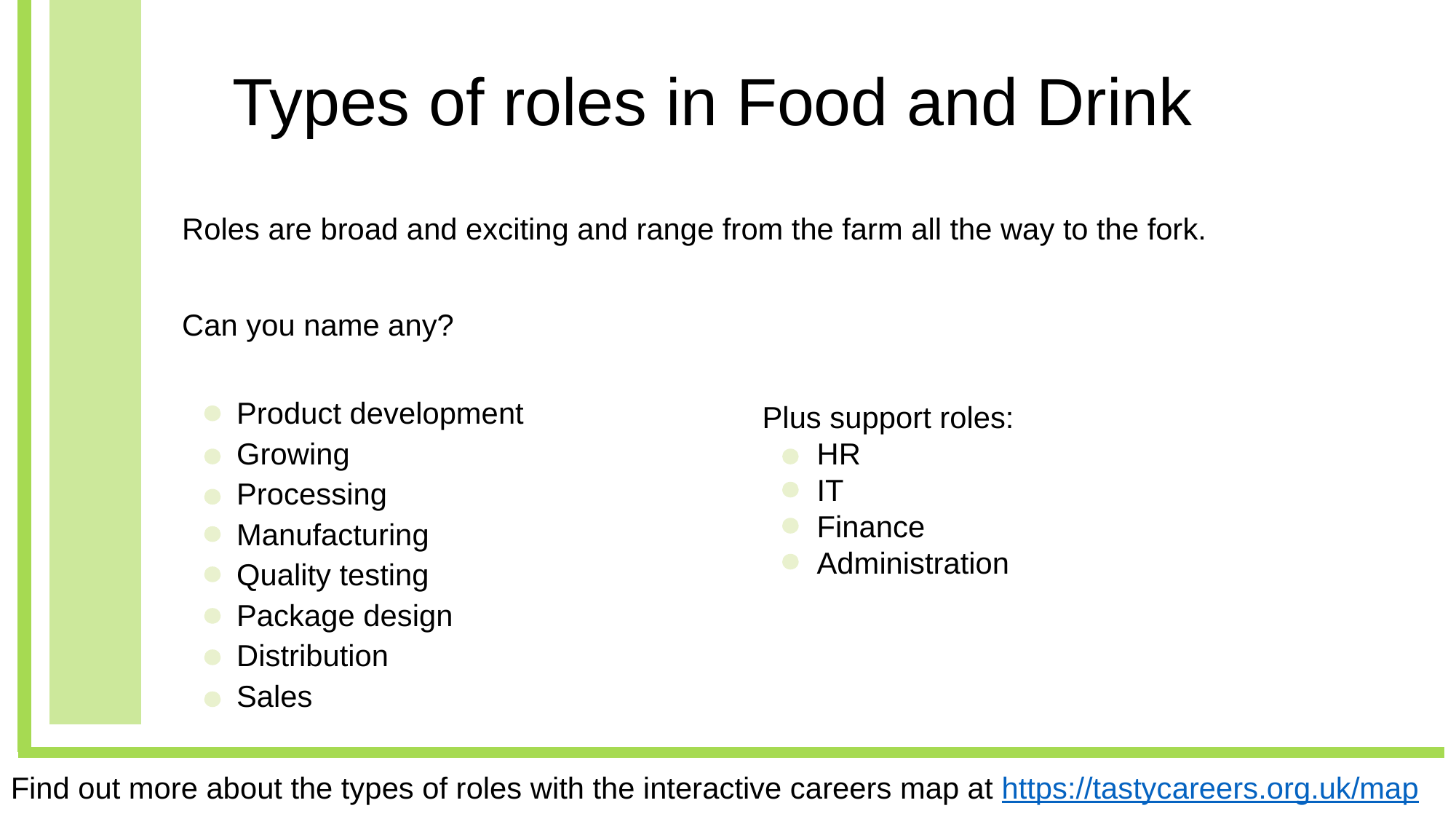

# Types of roles in Food and Drink

Roles are broad and exciting and range from the farm all the way to the fork.

Can you name any?

Product development
Growing
Processing
Manufacturing
Quality testing
Package design
Distribution
Sales
Plus support roles:
HR
IT
Finance
Administration

Find out more about the types of roles with the interactive careers map at https://tastycareers.org.uk/map